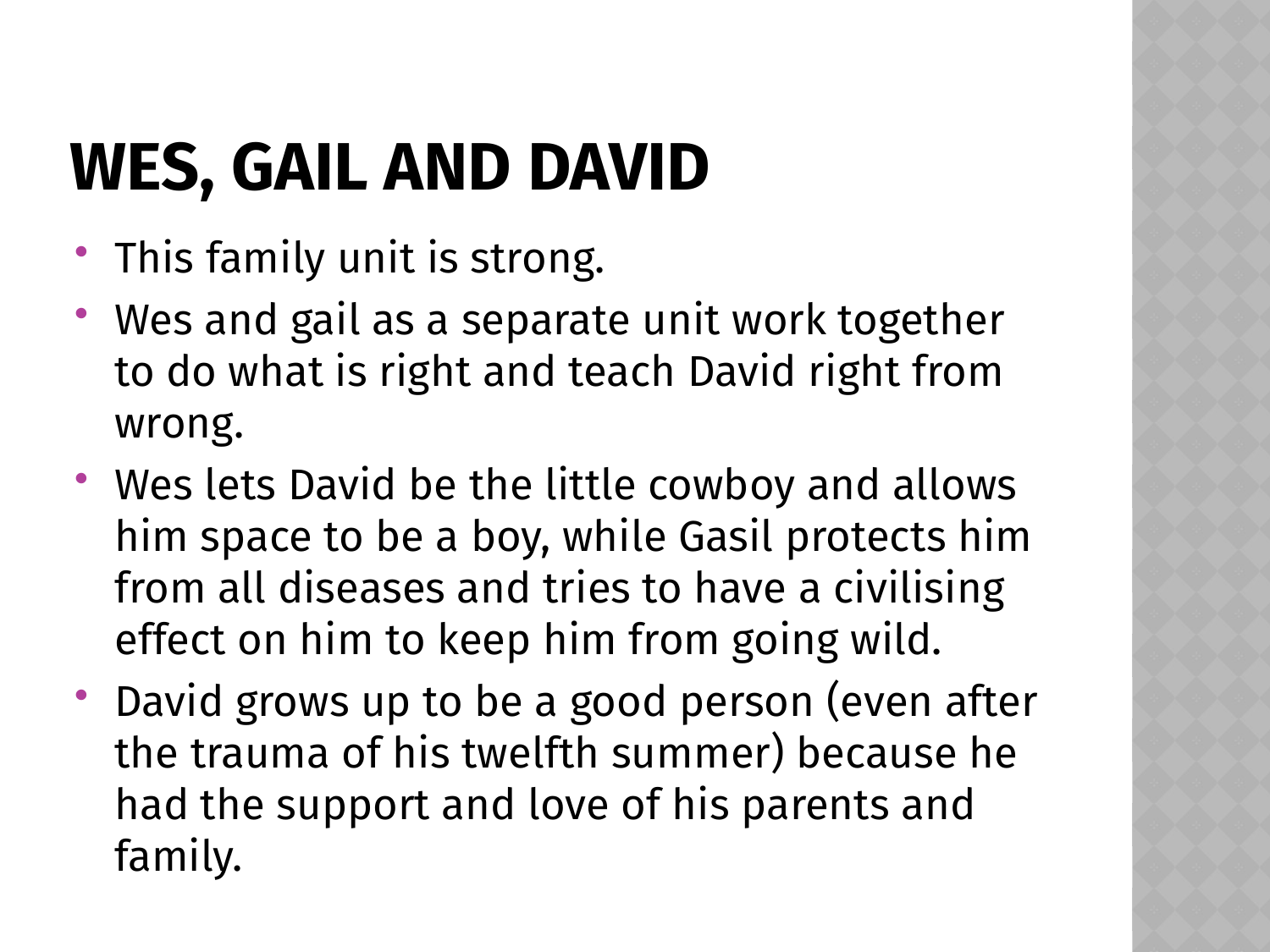

# Wes, gail and david
This family unit is strong.
Wes and gail as a separate unit work together to do what is right and teach David right from wrong.
Wes lets David be the little cowboy and allows him space to be a boy, while Gasil protects him from all diseases and tries to have a civilising effect on him to keep him from going wild.
David grows up to be a good person (even after the trauma of his twelfth summer) because he had the support and love of his parents and family.